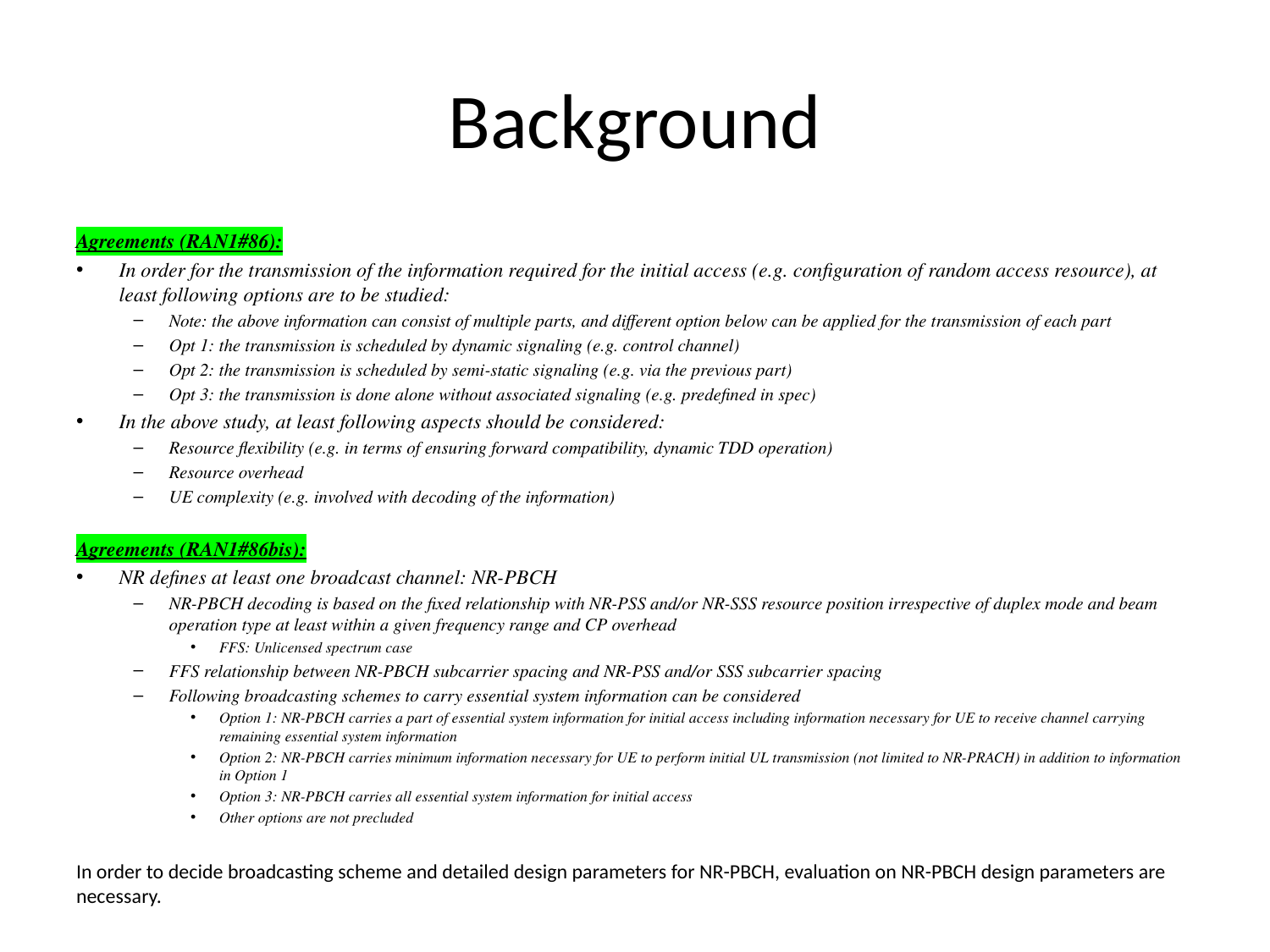

# Background
Agreements (RAN1#86):
In order for the transmission of the information required for the initial access (e.g. configuration of random access resource), at least following options are to be studied:
Note: the above information can consist of multiple parts, and different option below can be applied for the transmission of each part
Opt 1: the transmission is scheduled by dynamic signaling (e.g. control channel)
Opt 2: the transmission is scheduled by semi-static signaling (e.g. via the previous part)
Opt 3: the transmission is done alone without associated signaling (e.g. predefined in spec)
In the above study, at least following aspects should be considered:
Resource flexibility (e.g. in terms of ensuring forward compatibility, dynamic TDD operation)
Resource overhead
UE complexity (e.g. involved with decoding of the information)

Agreements (RAN1#86bis):
NR defines at least one broadcast channel: NR-PBCH
NR-PBCH decoding is based on the fixed relationship with NR-PSS and/or NR-SSS resource position irrespective of duplex mode and beam operation type at least within a given frequency range and CP overhead
FFS: Unlicensed spectrum case
FFS relationship between NR-PBCH subcarrier spacing and NR-PSS and/or SSS subcarrier spacing
Following broadcasting schemes to carry essential system information can be considered
Option 1: NR-PBCH carries a part of essential system information for initial access including information necessary for UE to receive channel carrying remaining essential system information
Option 2: NR-PBCH carries minimum information necessary for UE to perform initial UL transmission (not limited to NR-PRACH) in addition to information in Option 1
Option 3: NR-PBCH carries all essential system information for initial access
Other options are not precluded

In order to decide broadcasting scheme and detailed design parameters for NR-PBCH, evaluation on NR-PBCH design parameters are necessary.